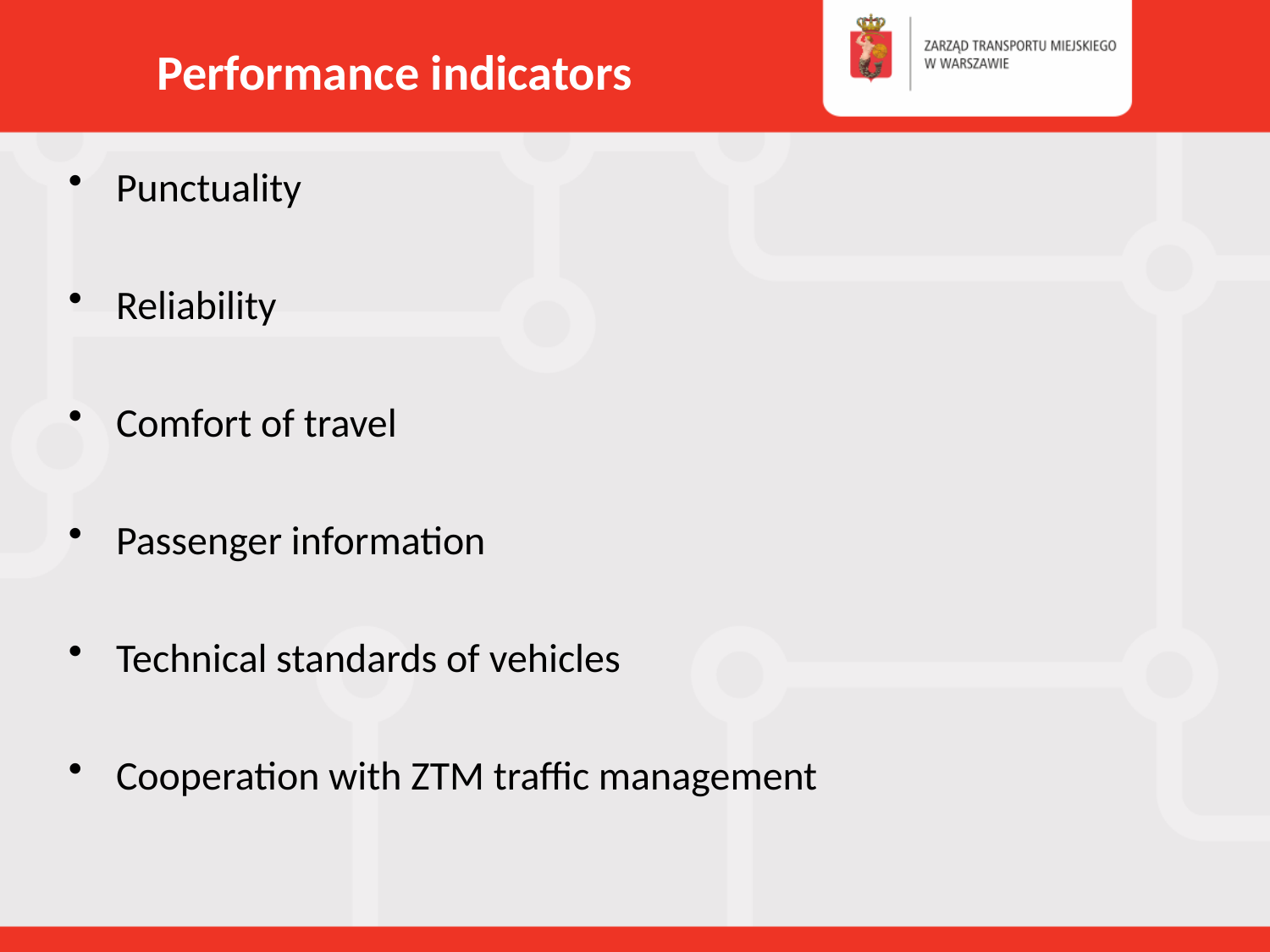

Performance indicators
Punctuality

Reliability

Comfort of travel

Passenger information

Technical standards of vehicles

Cooperation with ZTM traffic management